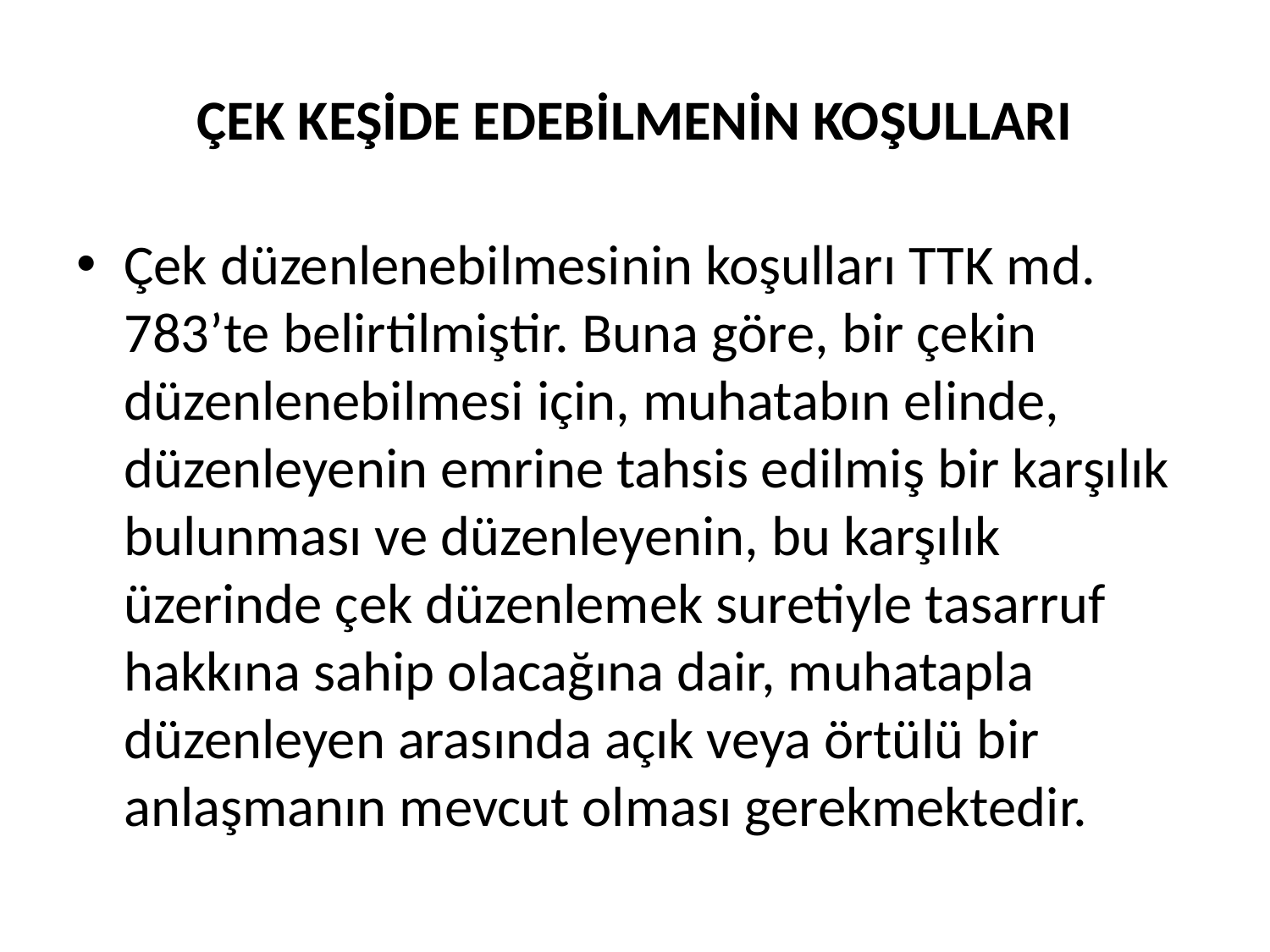

# ÇEK KEŞİDE EDEBİLMENİN KOŞULLARI
Çek düzenlenebilmesinin koşulları TTK md. 783’te belirtilmiştir. Buna göre, bir çekin düzenlenebilmesi için, muhatabın elinde, düzenleyenin emrine tahsis edilmiş bir karşılık bulunması ve düzenleyenin, bu karşılık üzerinde çek düzenlemek suretiyle tasarruf hakkına sahip olacağına dair, muhatapla düzenleyen arasında açık veya örtülü bir anlaşmanın mevcut olması gerekmektedir.